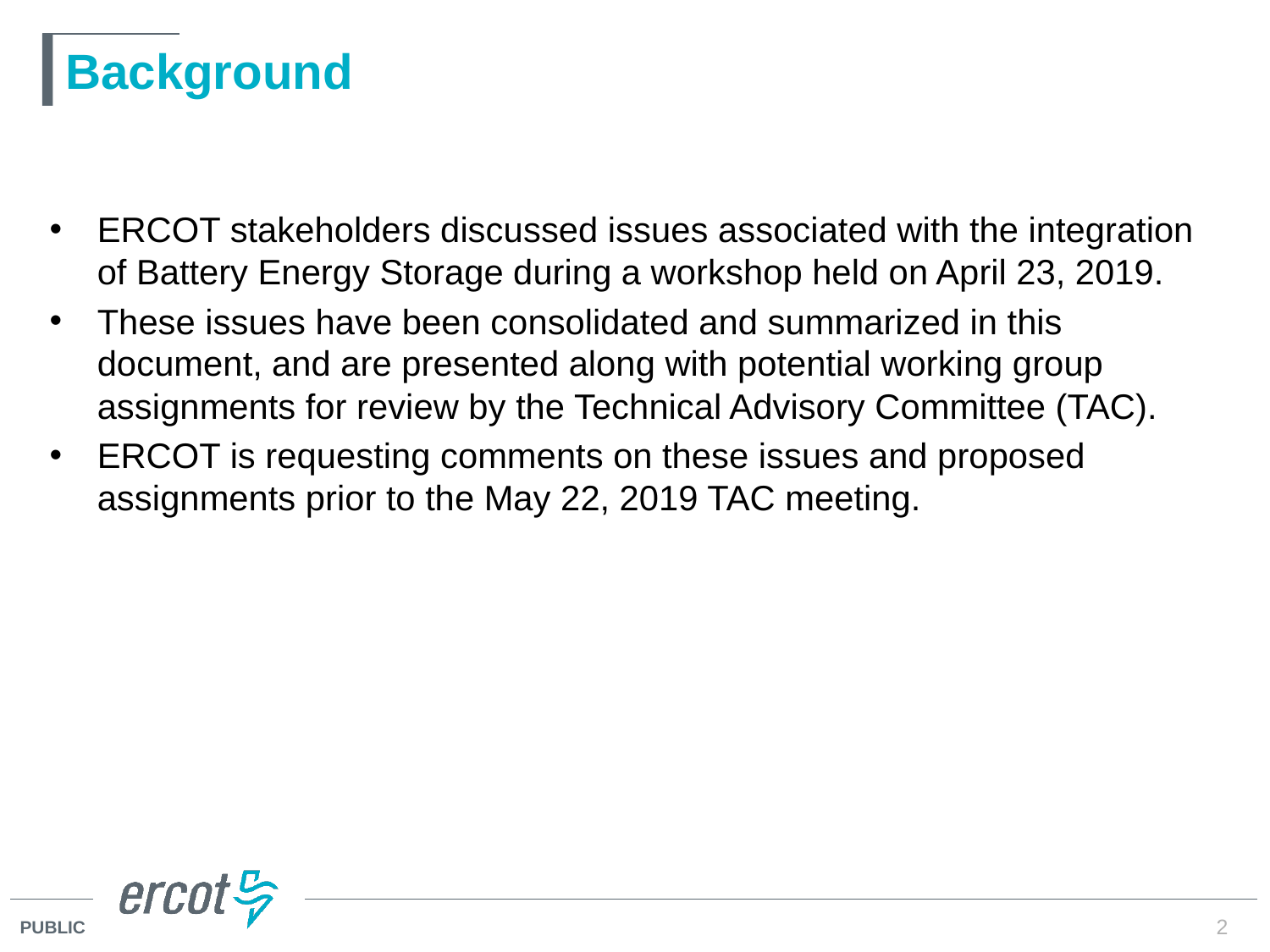

# Background
ERCOT stakeholders discussed issues associated with the integration of Battery Energy Storage during a workshop held on April 23, 2019.
These issues have been consolidated and summarized in this document, and are presented along with potential working group assignments for review by the Technical Advisory Committee (TAC).
ERCOT is requesting comments on these issues and proposed assignments prior to the May 22, 2019 TAC meeting.
2